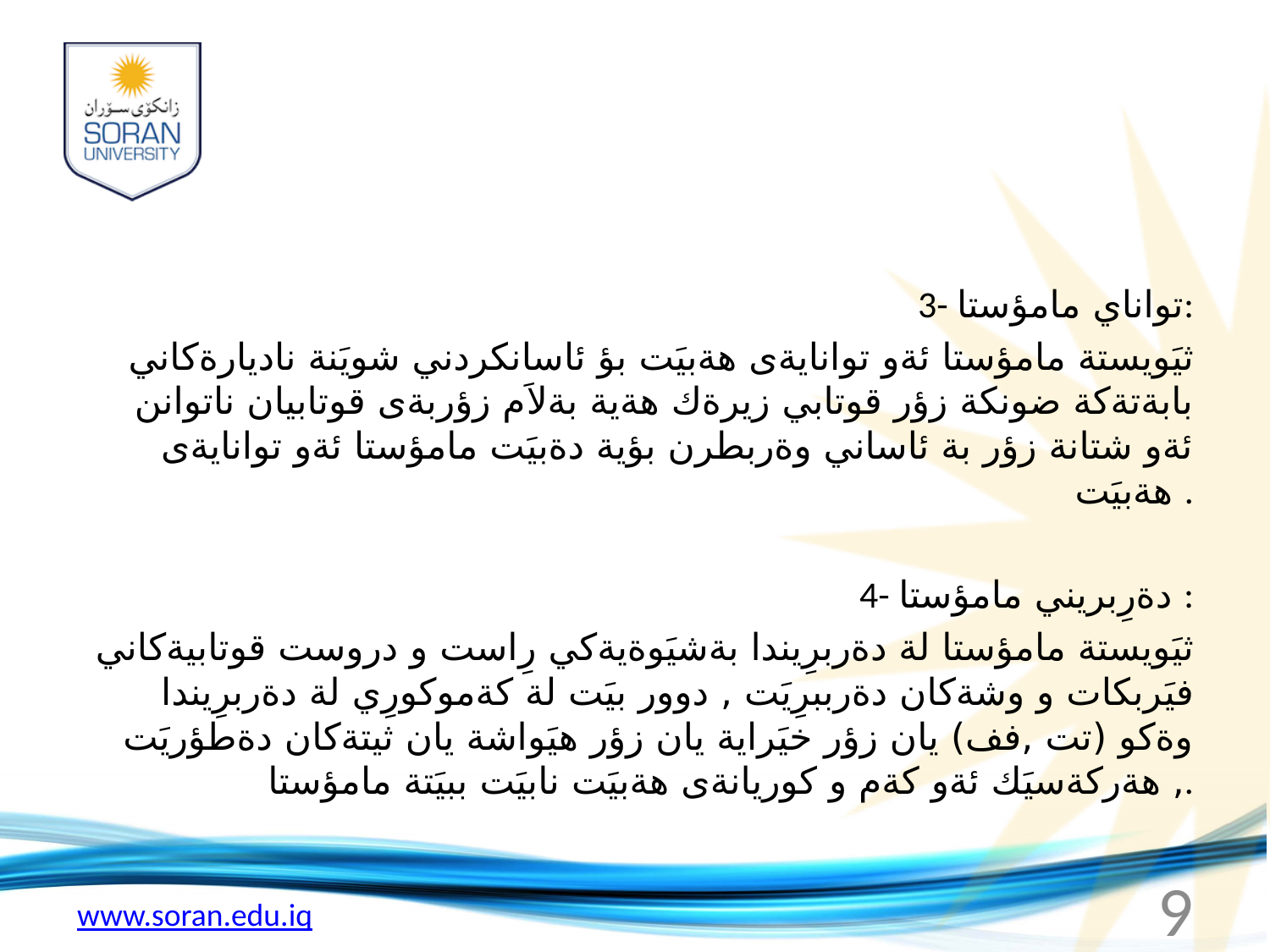

3- تواناي مامؤستا:
ثيَويستة مامؤستا ئةو توانايةى هةبيَت بؤ ئاسانكردني شويَنة ناديارةكاني بابةتةكة ضونكة زؤر قوتابي زيرةك هةية بةلاَم زؤربةى قوتابيان ناتوانن ئةو شتانة زؤر بة ئاساني وةربطرن بؤية دةبيَت مامؤستا ئةو توانايةى هةبيَت .

4- دةرِبريني مامؤستا :
ثيَويستة مامؤستا لة دةربرِيندا بةشيَوةيةكي رِاست و دروست قوتابيةكاني فيَربكات و وشةكان دةرببرِيَت , دوور بيَت لة كةموكورِي لة دةربرِيندا وةكو (تت ,فف) يان زؤر خيَراية يان زؤر هيَواشة يان ثيتةكان دةطؤريَت , هةركةسيَك ئةو كةم و كوريانةى هةبيَت نابيَت ببيَتة مامؤستا.

9